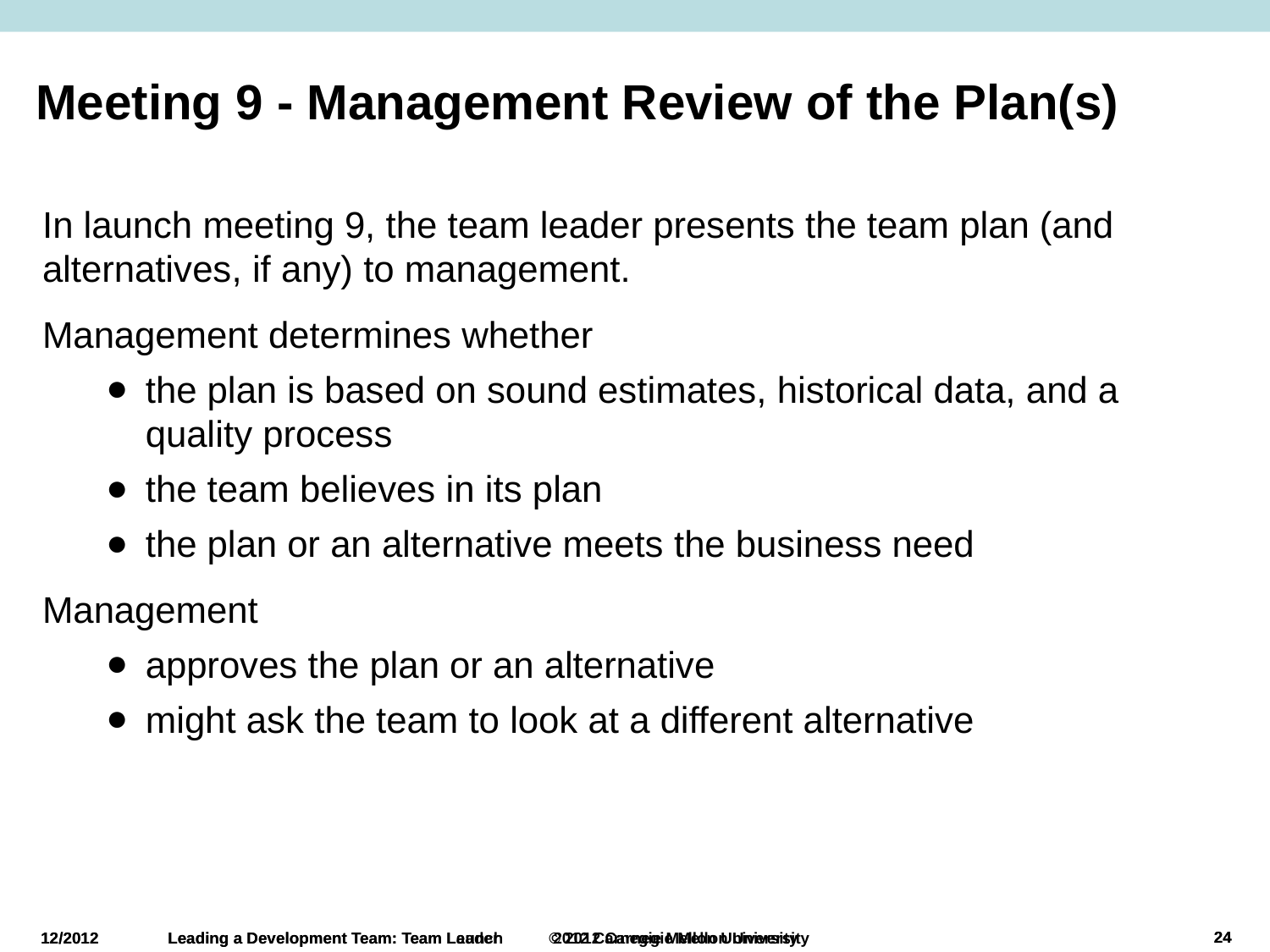

# Meeting 9 - Management Review of the Plan(s)
In launch meeting 9, the team leader presents the team plan (and alternatives, if any) to management.
Management determines whether
the plan is based on sound estimates, historical data, and a quality process
the team believes in its plan
the plan or an alternative meets the business need
Management
approves the plan or an alternative
might ask the team to look at a different alternative